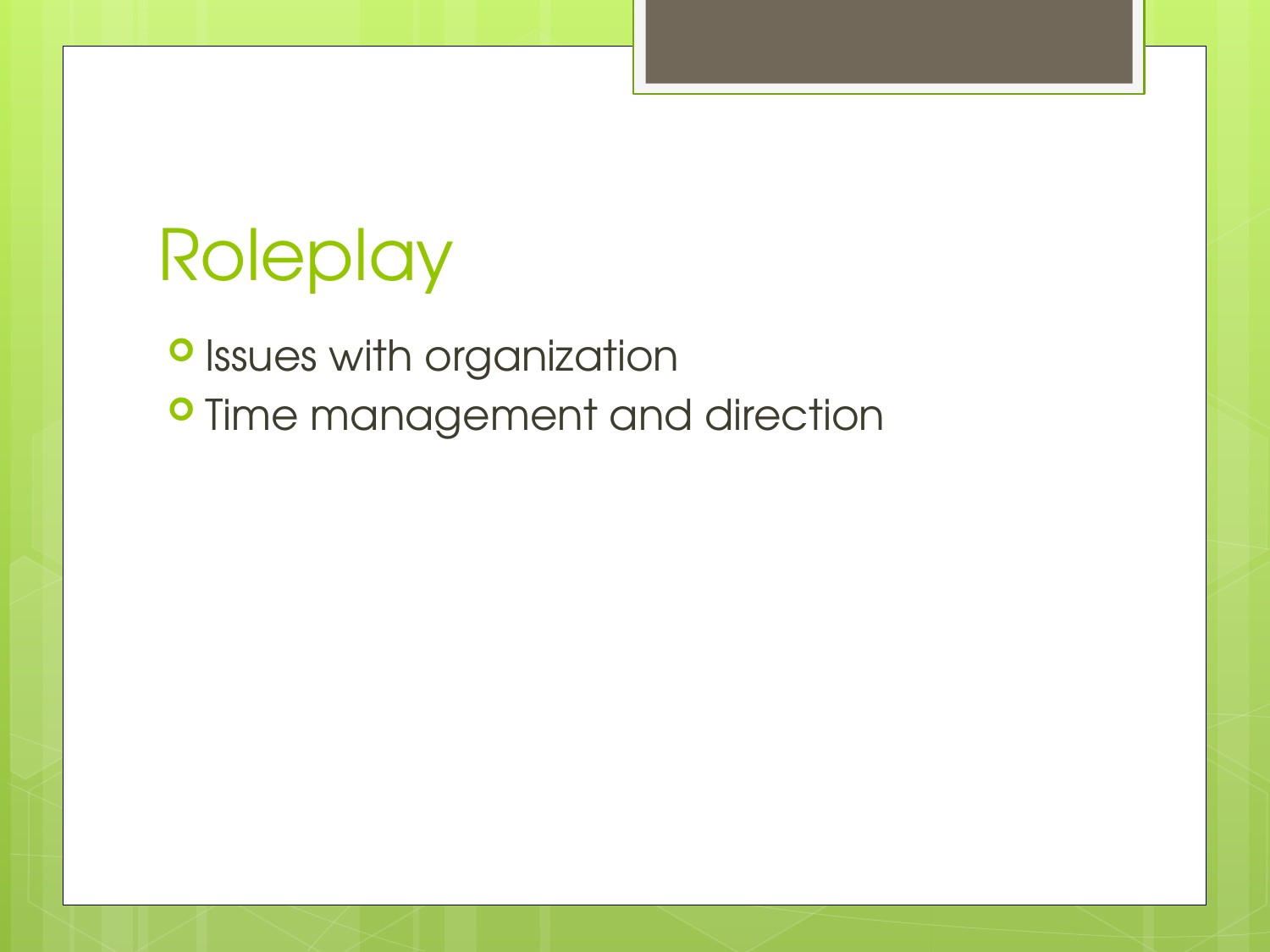

# Roleplay
Issues with organization
Time management and direction